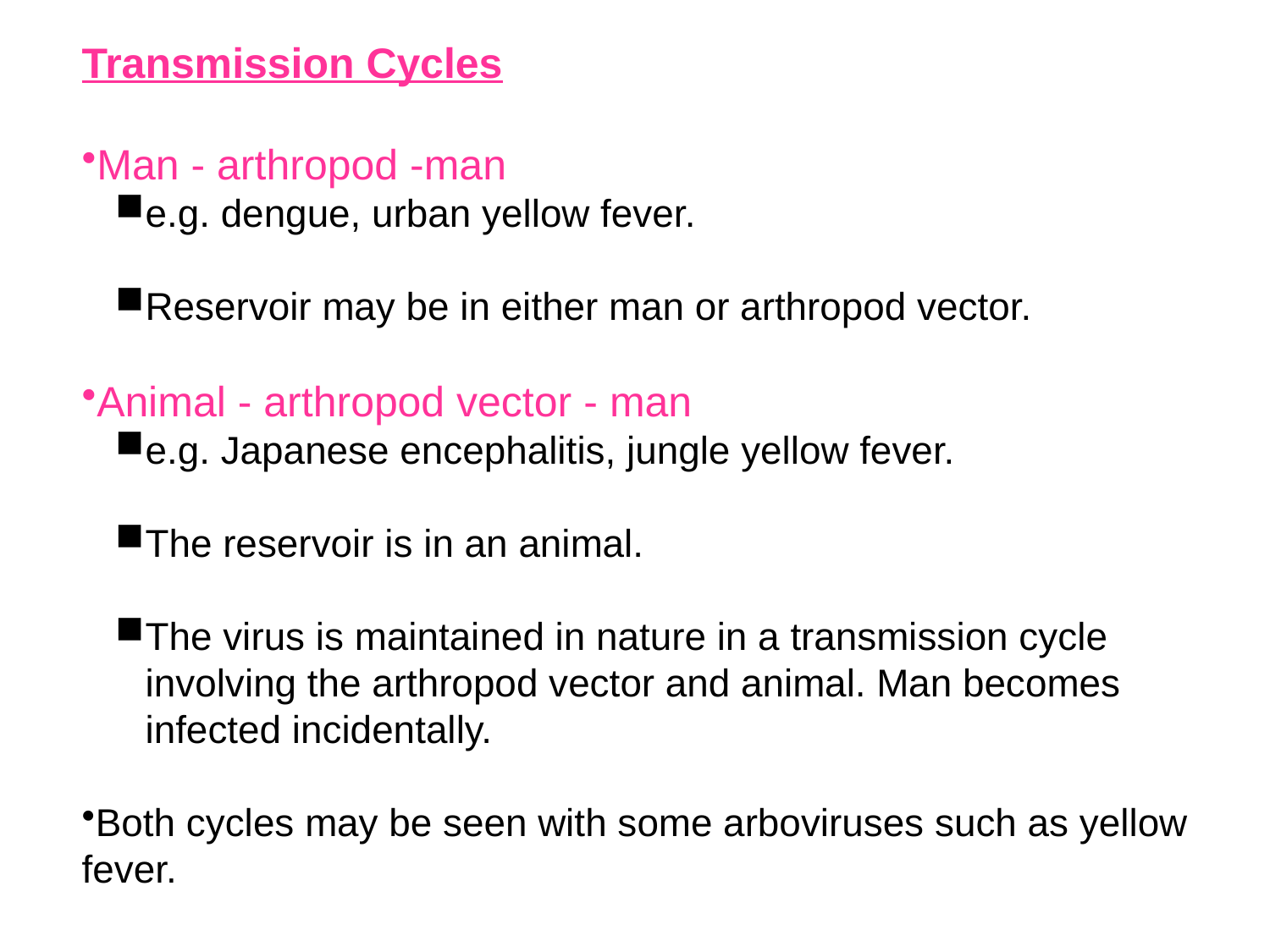

Transmission Cycles

Man - arthropod -man
e.g. dengue, urban yellow fever.

Reservoir may be in either man or arthropod vector.

Animal - arthropod vector - man
e.g. Japanese encephalitis, jungle yellow fever.

The reservoir is in an animal.

The virus is maintained in nature in a transmission cycle involving the arthropod vector and animal. Man becomes infected incidentally.

Both cycles may be seen with some arboviruses such as yellow fever.